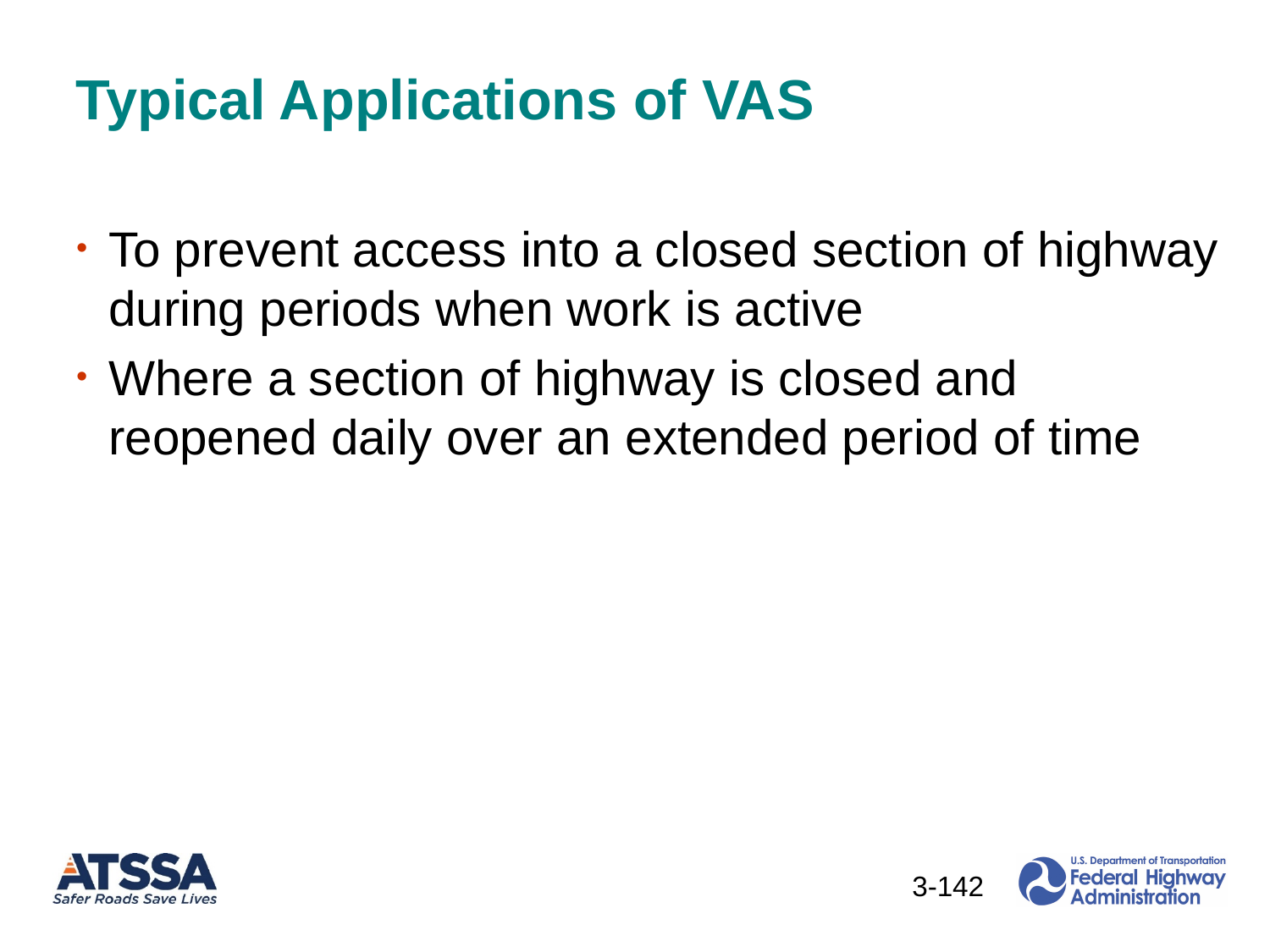

Typical Applications of VAS
To prevent access into a closed section of highway during periods when work is active
Where a section of highway is closed and reopened daily over an extended period of time